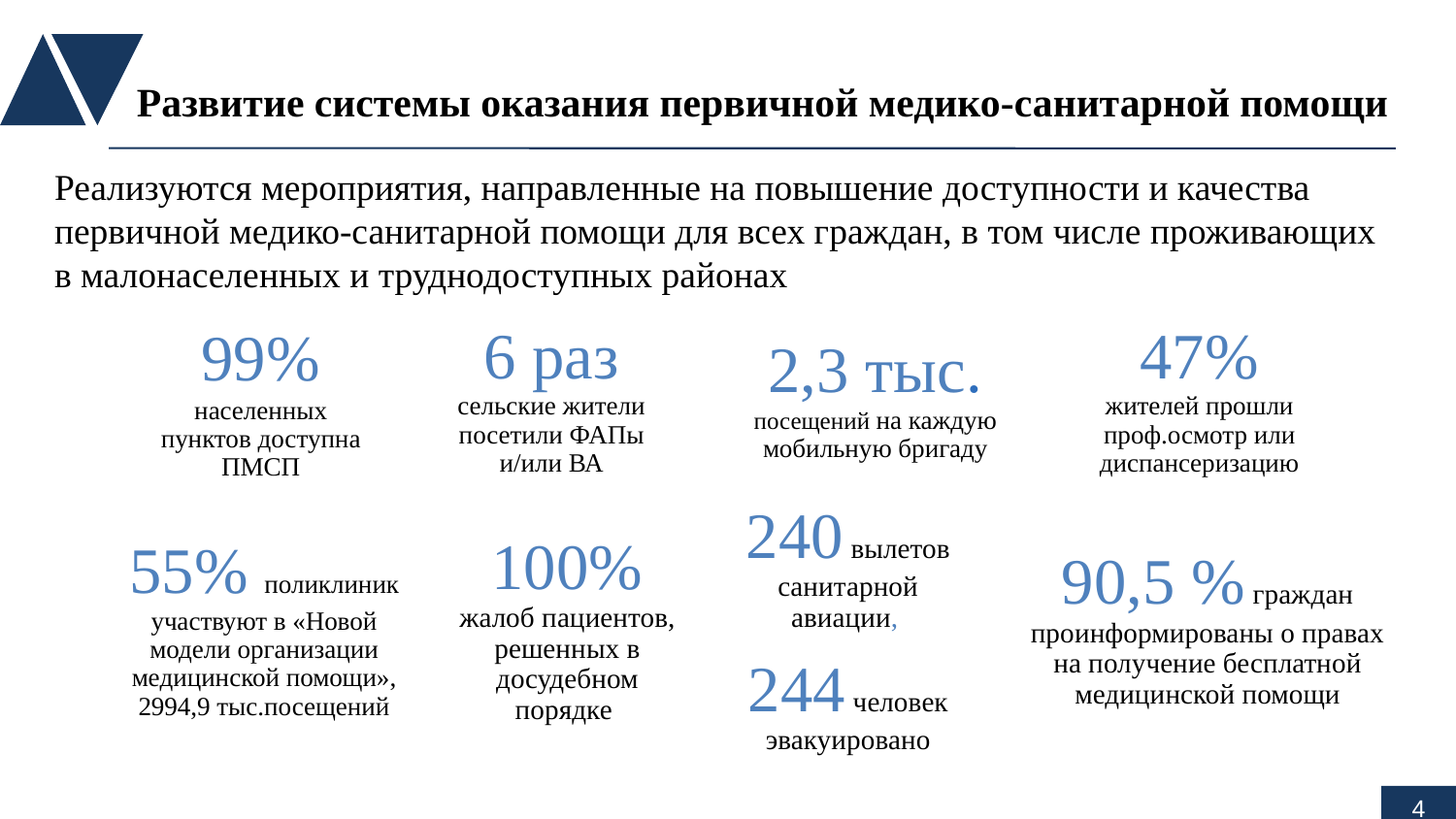

# Развитие системы оказания первичной медико-санитарной помощи

Реализуются мероприятия, направленные на повышение доступности и качества первичной медико-санитарной помощи для всех граждан, в том числе проживающих в малонаселенных и труднодоступных районах
99% населенных пунктов доступна ПМСП
6 раз сельские жители посетили ФАПы и/или ВА
2,3 тыс. посещений на каждую мобильную бригаду
47% жителей прошли проф.осмотр или диспансеризацию
55% поликлиник участвуют в «Новой модели организации медицинской помощи», 2994,9 тыс.посещений
100% жалоб пациентов, решенных в досудебном порядке
240 вылетов санитарной авиации,
244 человек эвакуировано
90,5 % граждан проинформированы о правах на получение бесплатной медицинской помощи
4